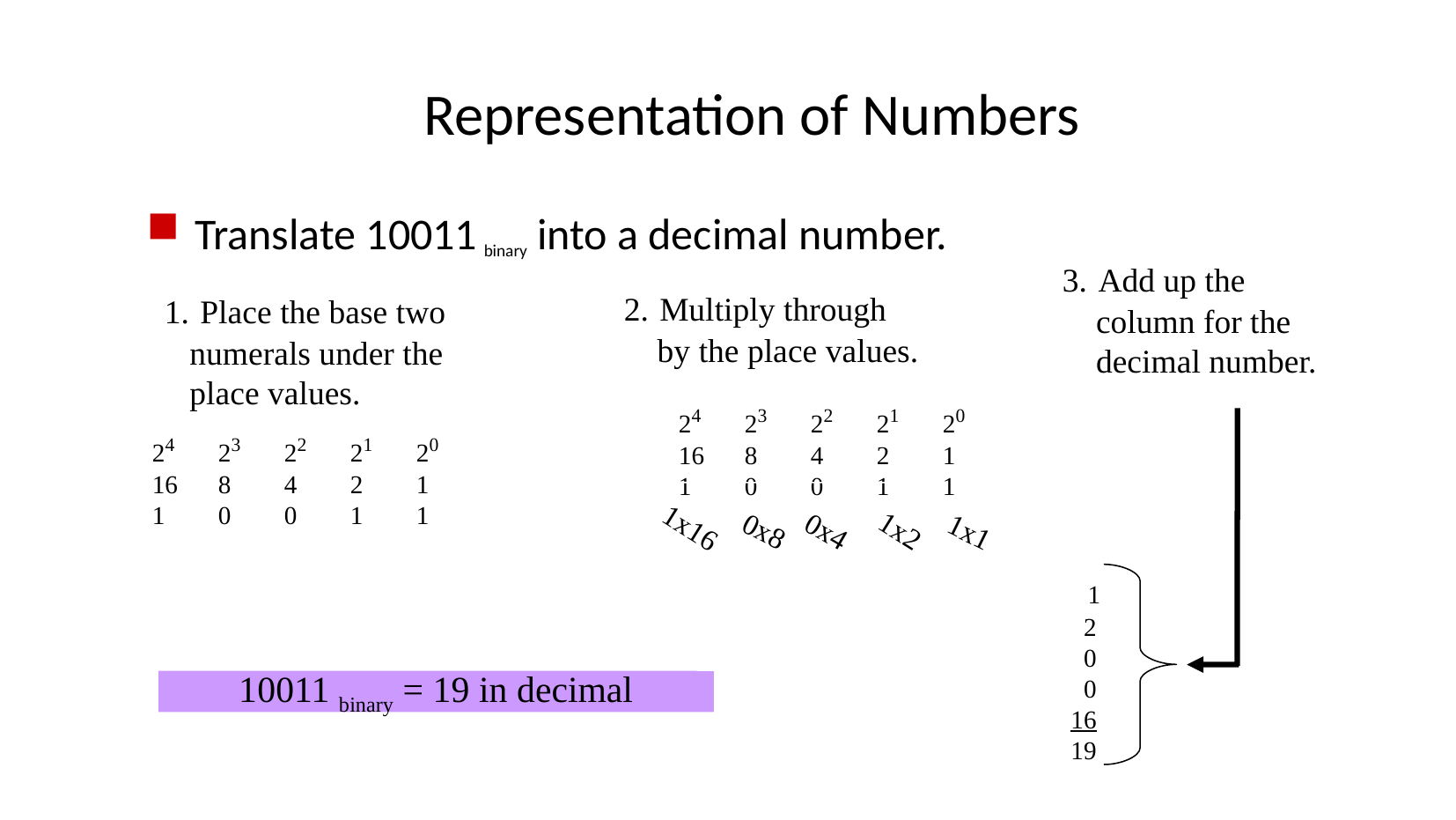

# Representation of Numbers
Translate 10011 binary into a decimal number.

3. Add up the
    column for the
    decimal number.

2. Multiply through
    by the place values.

1. Place the base two
   numerals under the
   place values.
24	23	22	21	20
16	8	4	2	1
1	0	0	1	1

24	23	22	21	20
16	8	4	2	1
1	0	0	1	1

1x16

0x4

1x2

0x8

1x1

	  1
	  2
	  0
	  0
	16
19

10011 binary = 19 in decimal